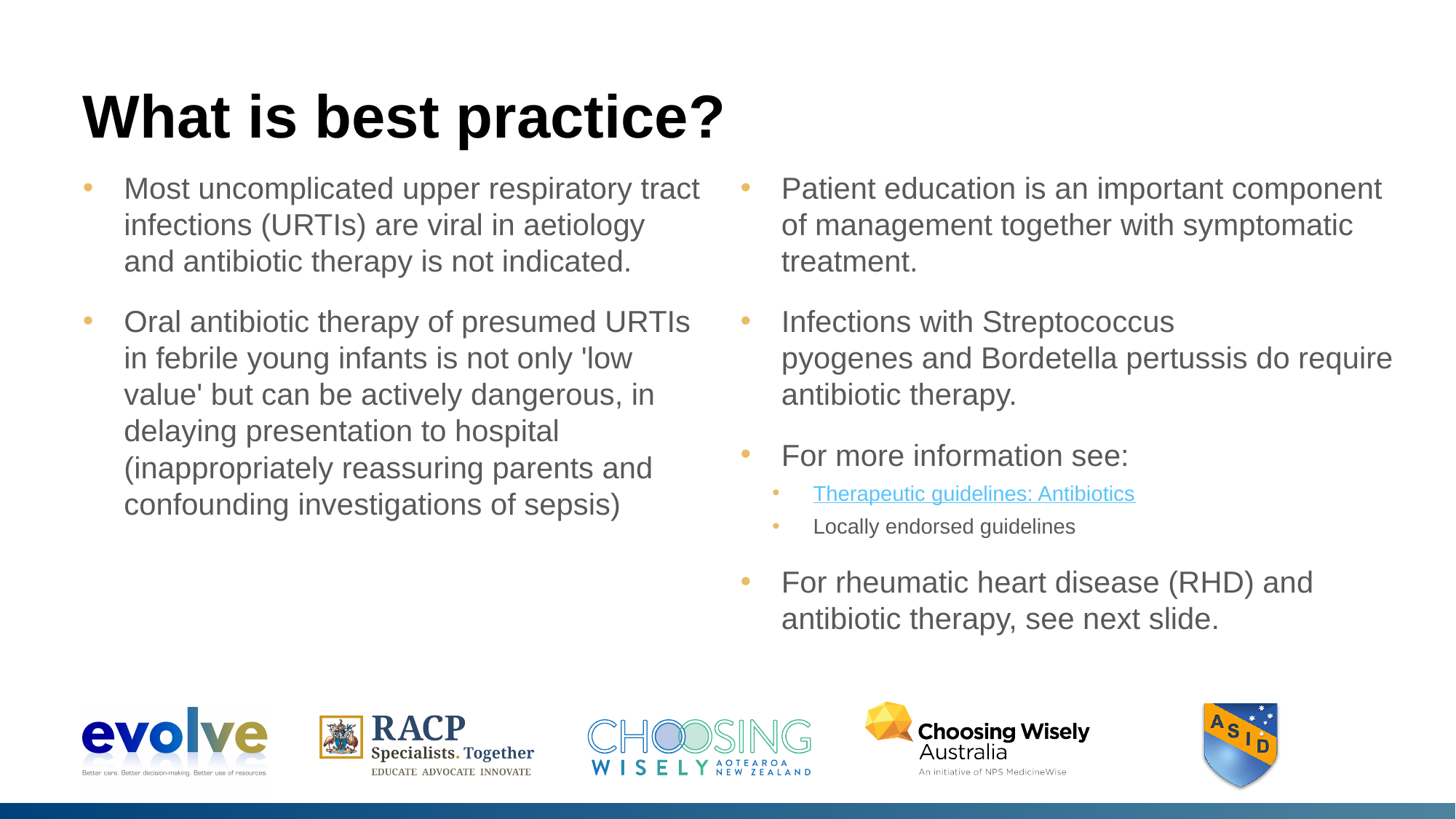

# What is best practice?
Most uncomplicated upper respiratory tract  infections (URTIs) are viral in aetiology and antibiotic therapy is not indicated.
Oral antibiotic therapy of presumed URTIs in febrile young infants is not only 'low value' but can be actively dangerous, in delaying presentation to hospital (inappropriately reassuring parents and confounding investigations of sepsis)

Patient education is an important component of management together with symptomatic treatment.
Infections with Streptococcus pyogenes and Bordetella pertussis do require antibiotic therapy.
For more information see:
Therapeutic guidelines: Antibiotics
Locally endorsed guidelines
For rheumatic heart disease (RHD) and antibiotic therapy, see next slide.